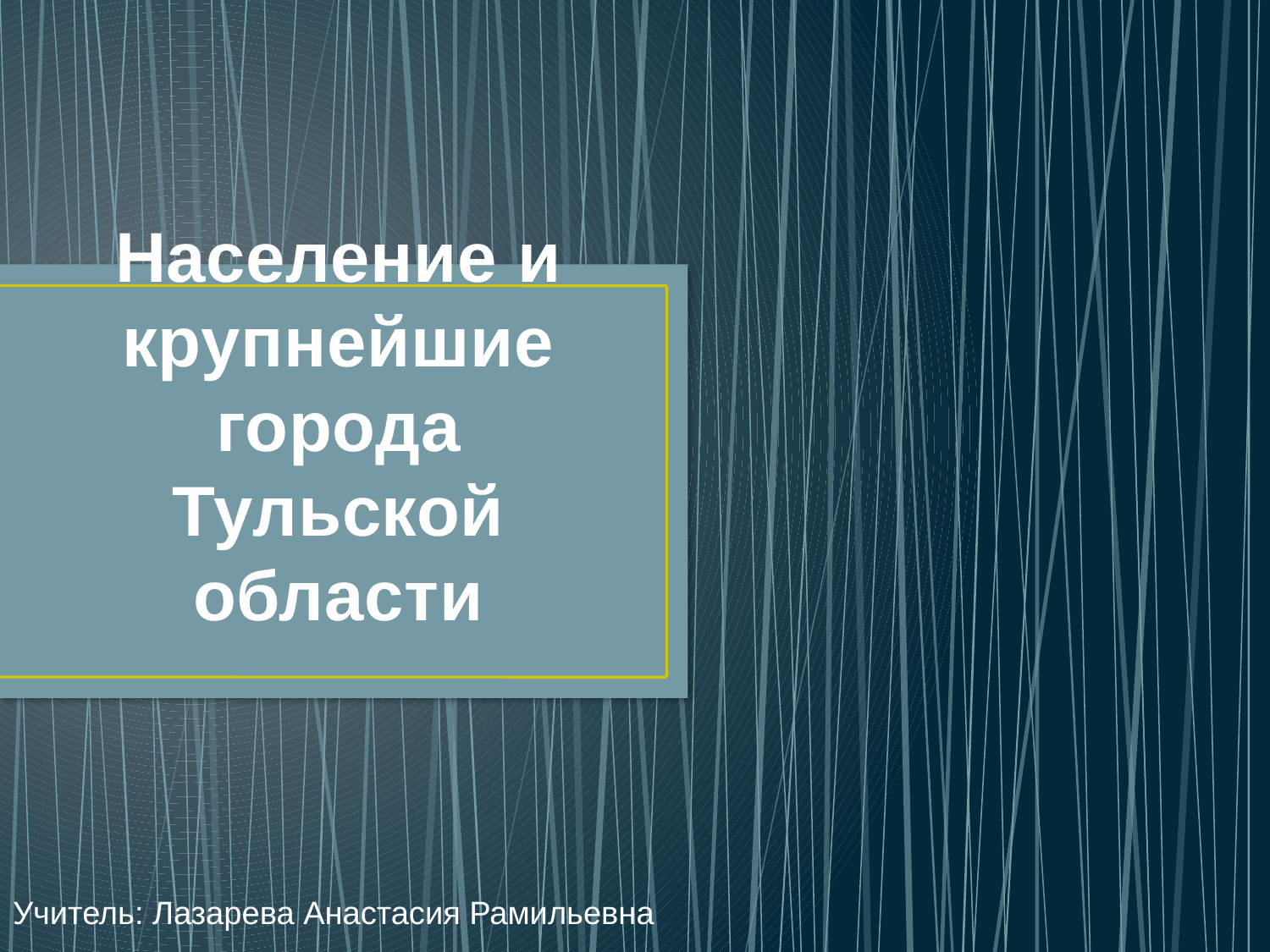

# Население и крупнейшие города Тульской области
Учитель: Лазарева Анастасия Рамильевна